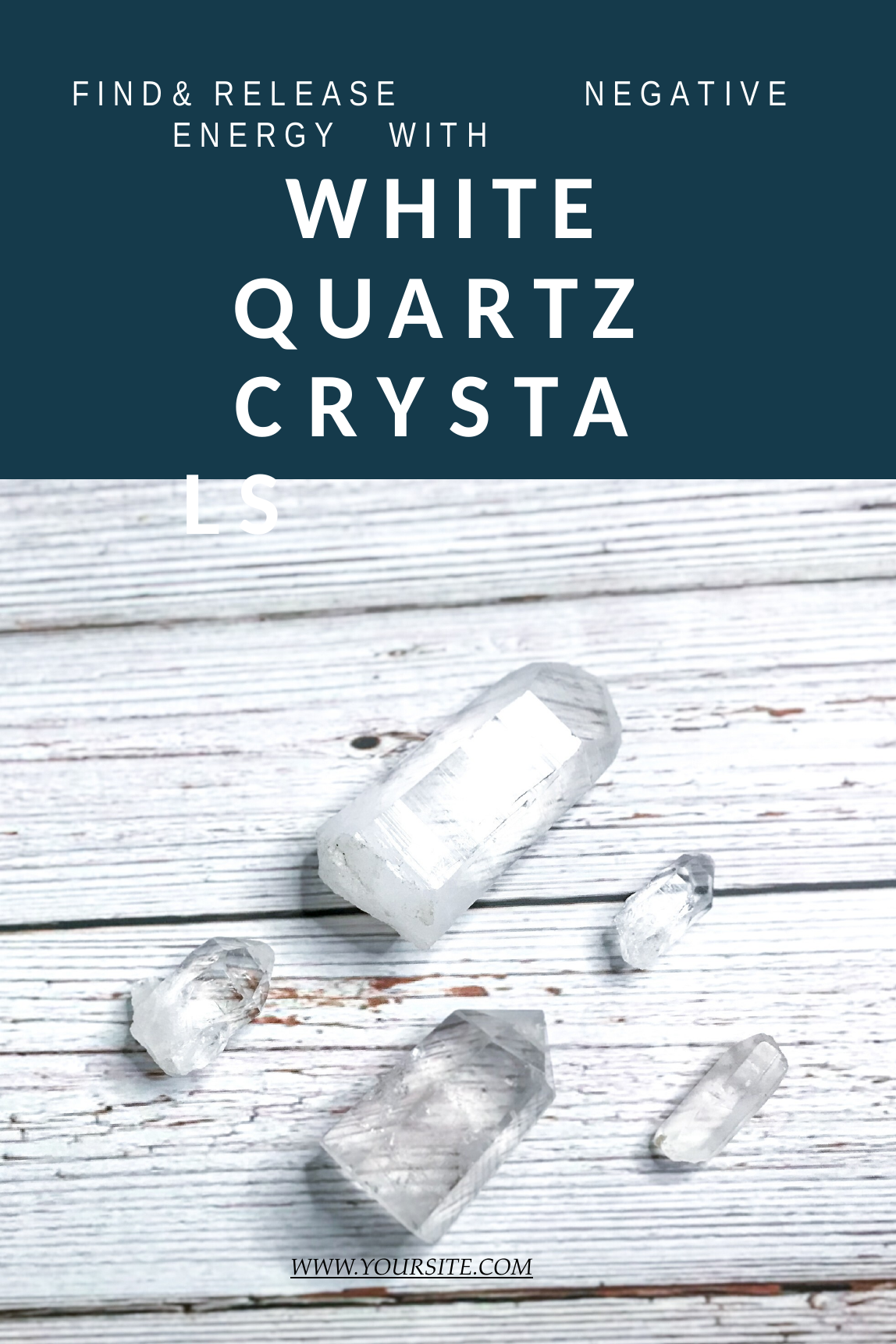

F I N D	&	R E L E A S E	N E G A T I V E	E N E R G Y	W I T H
# WHITE  QUARTZ
CRYSTALS

WWW.YOURSITE.COM